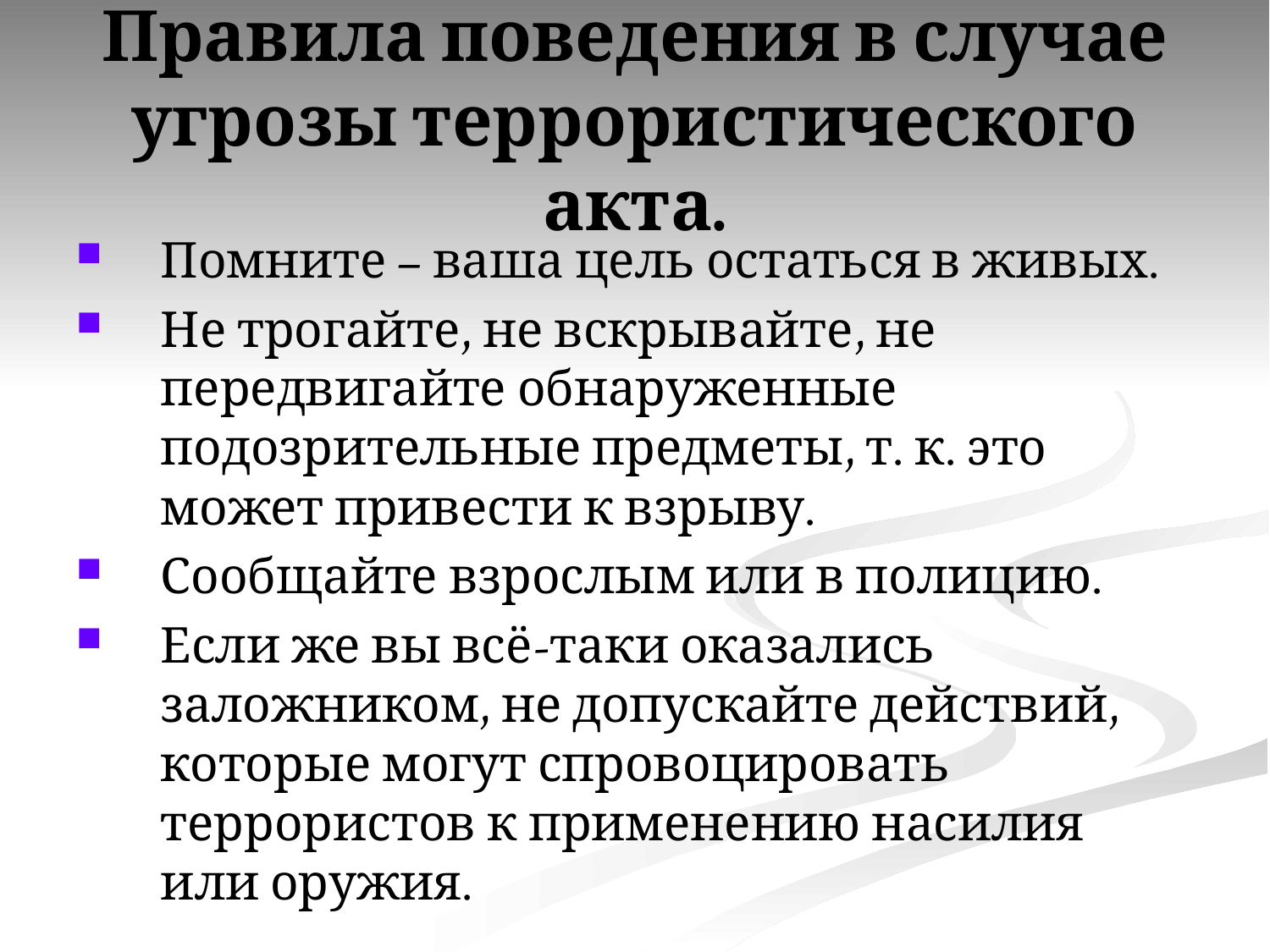

# Правила поведения в случае угрозы террористического акта.
Помните – ваша цель остаться в живых.
Не трогайте, не вскрывайте, не передвигайте обнаруженные подозрительные предметы, т. к. это может привести к взрыву.
Сообщайте взрослым или в полицию.
Если же вы всё-таки оказались заложником, не допускайте действий, которые могут спровоцировать террористов к применению насилия или оружия.